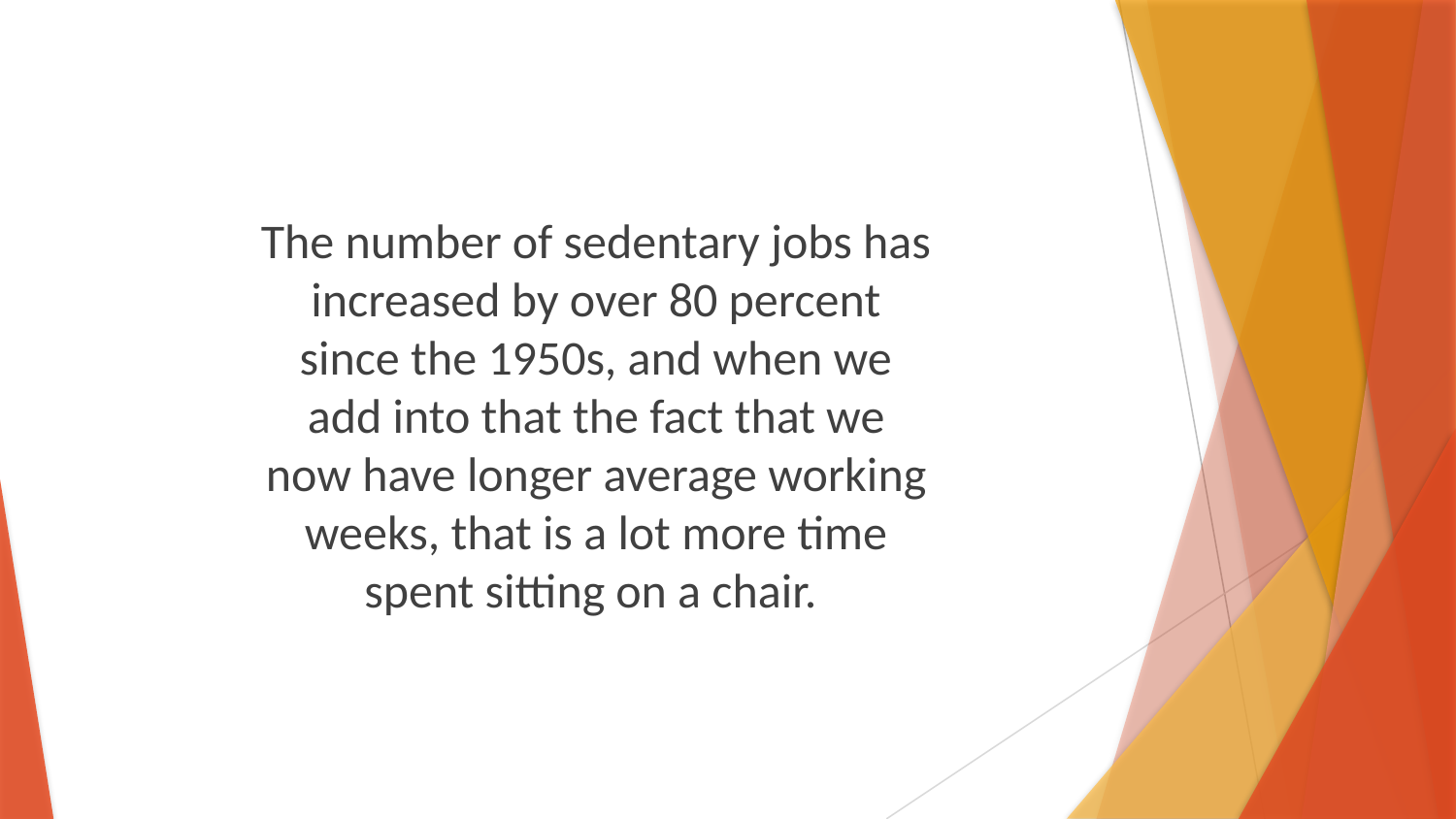

The number of sedentary jobs has increased by over 80 percent since the 1950s, and when we add into that the fact that we now have longer average working weeks, that is a lot more time spent sitting on a chair.